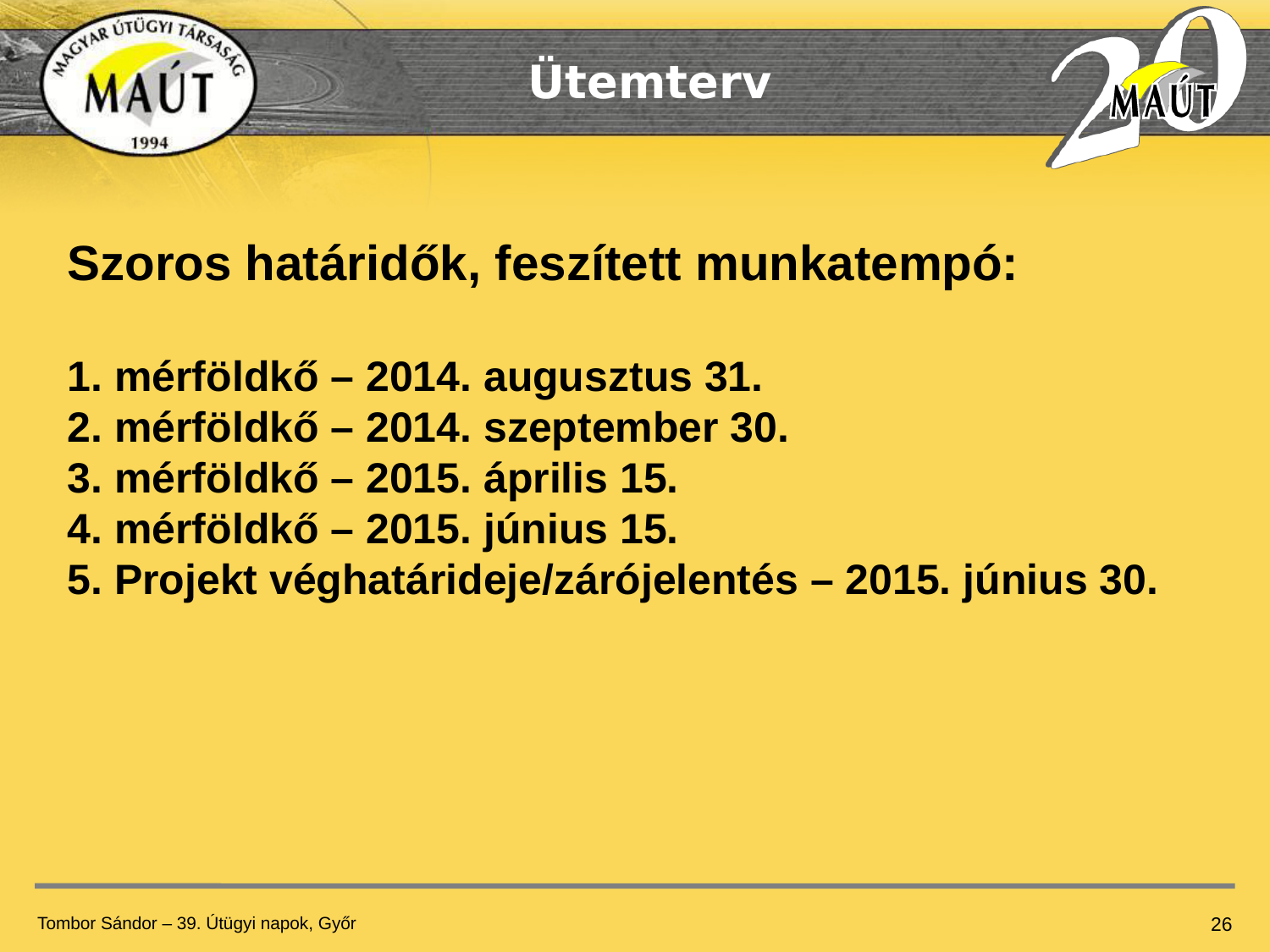

Ütemterv
Szoros határidők, feszített munkatempó:
1. mérföldkő – 2014. augusztus 31.
2. mérföldkő – 2014. szeptember 30.
3. mérföldkő – 2015. április 15.
4. mérföldkő – 2015. június 15.
5. Projekt véghatárideje/zárójelentés – 2015. június 30.